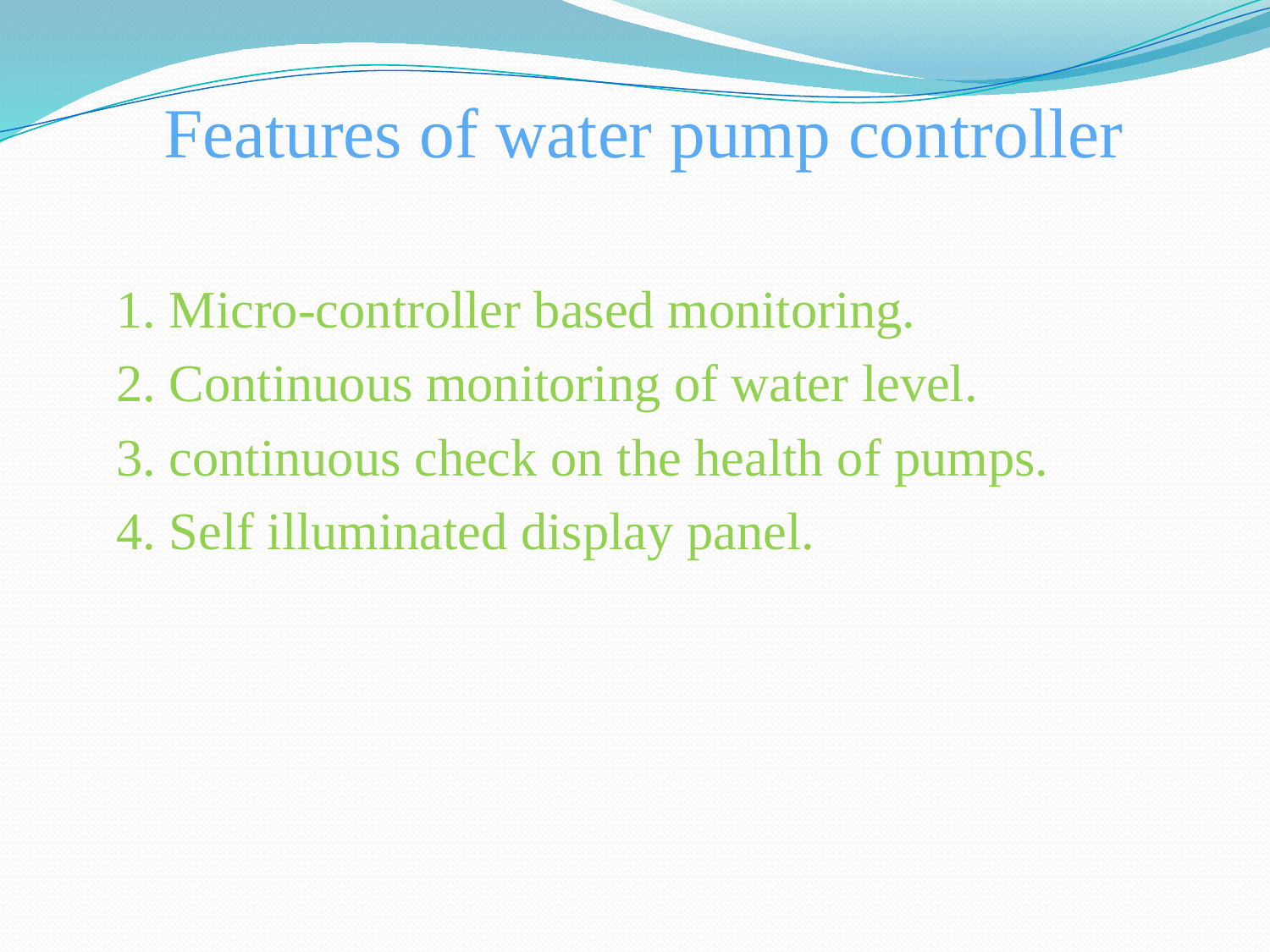

# Features of water pump controller
   1. Micro-controller based monitoring.
   2. Continuous monitoring of water level.
   3. continuous check on the health of pumps.
   4. Self illuminated display panel.